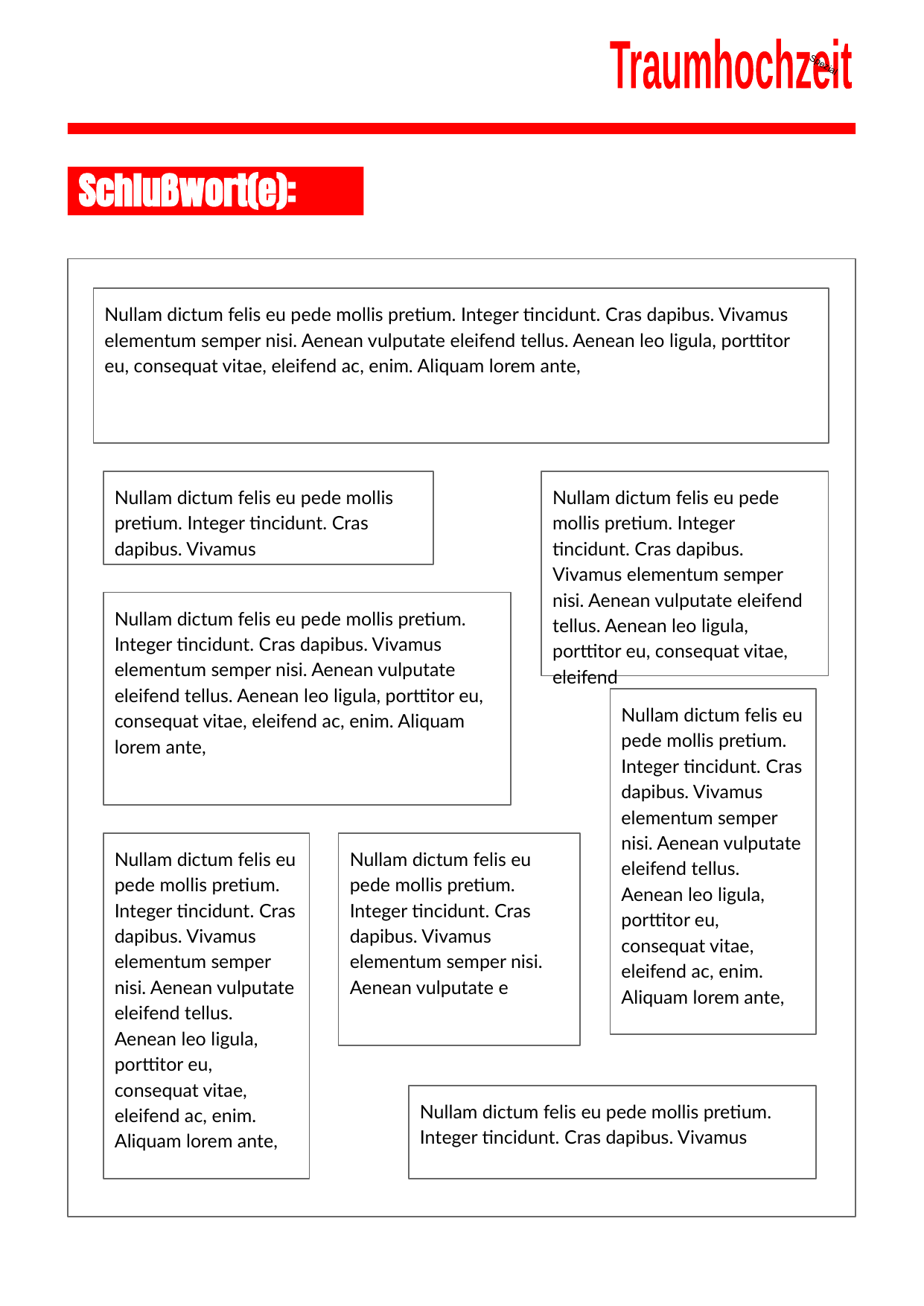

Spezial
Traumhochzeit

Schlußwort(e):

Nullam dictum felis eu pede mollis pretium. Integer tincidunt. Cras dapibus. Vivamus elementum semper nisi. Aenean vulputate eleifend tellus. Aenean leo ligula, porttitor eu, consequat vitae, eleifend ac, enim. Aliquam lorem ante,

Nullam dictum felis eu pede mollis pretium. Integer tincidunt. Cras dapibus. Vivamus

Nullam dictum felis eu pede mollis pretium. Integer tincidunt. Cras dapibus. Vivamus elementum semper nisi. Aenean vulputate eleifend tellus. Aenean leo ligula, porttitor eu, consequat vitae, eleifend
Nullam dictum felis eu pede mollis pretium. Integer tincidunt. Cras dapibus. Vivamus elementum semper nisi. Aenean vulputate eleifend tellus. Aenean leo ligula, porttitor eu, consequat vitae, eleifend ac, enim. Aliquam lorem ante,

Nullam dictum felis eu pede mollis pretium. Integer tincidunt. Cras dapibus. Vivamus elementum semper nisi. Aenean vulputate eleifend tellus. Aenean leo ligula, porttitor eu, consequat vitae, eleifend ac, enim. Aliquam lorem ante,

Nullam dictum felis eu pede mollis pretium. Integer tincidunt. Cras dapibus. Vivamus elementum semper nisi. Aenean vulputate eleifend tellus. Aenean leo ligula, porttitor eu, consequat vitae, eleifend ac, enim. Aliquam lorem ante,

Nullam dictum felis eu pede mollis pretium. Integer tincidunt. Cras dapibus. Vivamus elementum semper nisi. Aenean vulputate e
Nullam dictum felis eu pede mollis pretium. Integer tincidunt. Cras dapibus. Vivamus